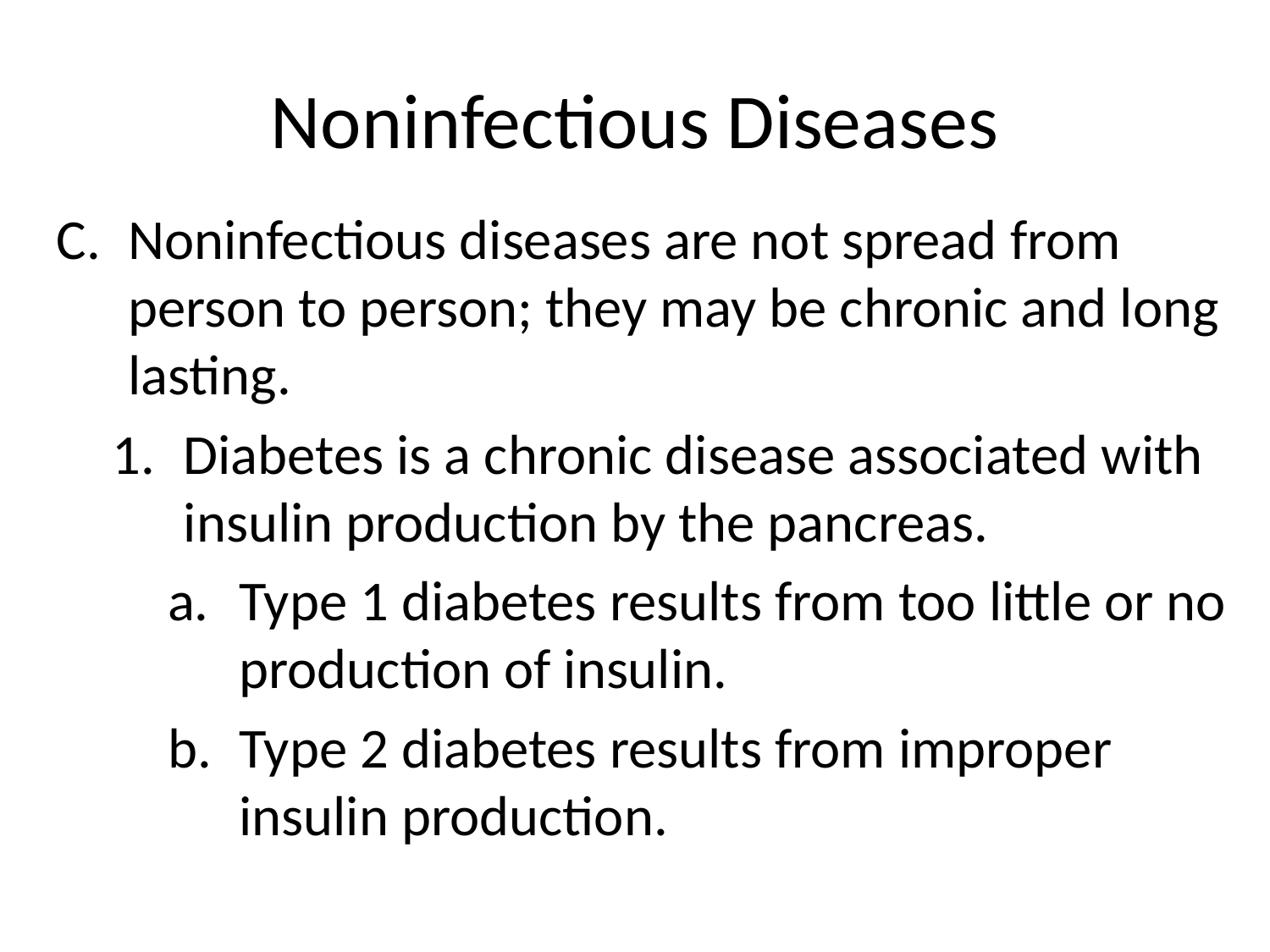

# Noninfectious Diseases
Noninfectious diseases are not spread from person to person; they may be chronic and long lasting.
Diabetes is a chronic disease associated with insulin production by the pancreas.
Type 1 diabetes results from too little or no production of insulin.
Type 2 diabetes results from improper insulin production.